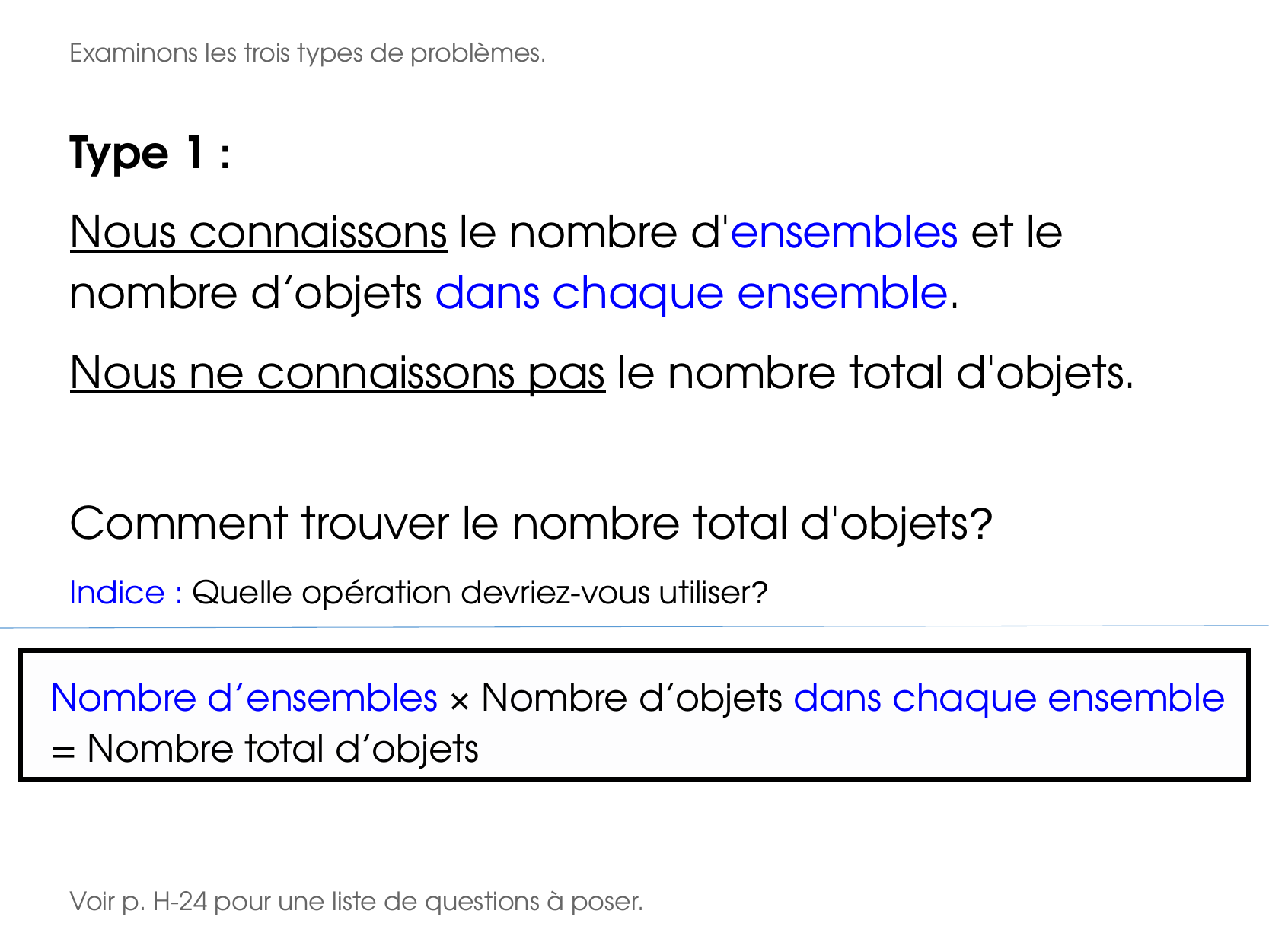

Examinons les trois types de problèmes.
Type 1 :
Nous connaissons le nombre d'ensembles et le nombre d’objets dans chaque ensemble.
Nous ne connaissons pas le nombre total d'objets.
Comment trouver le nombre total d'objets?
Indice : Quelle opération devriez-vous utiliser?

Nombre d’ensembles × Nombre d’objets dans chaque ensemble
= Nombre total d’objets
Voir p. H-24 pour une liste de questions à poser.